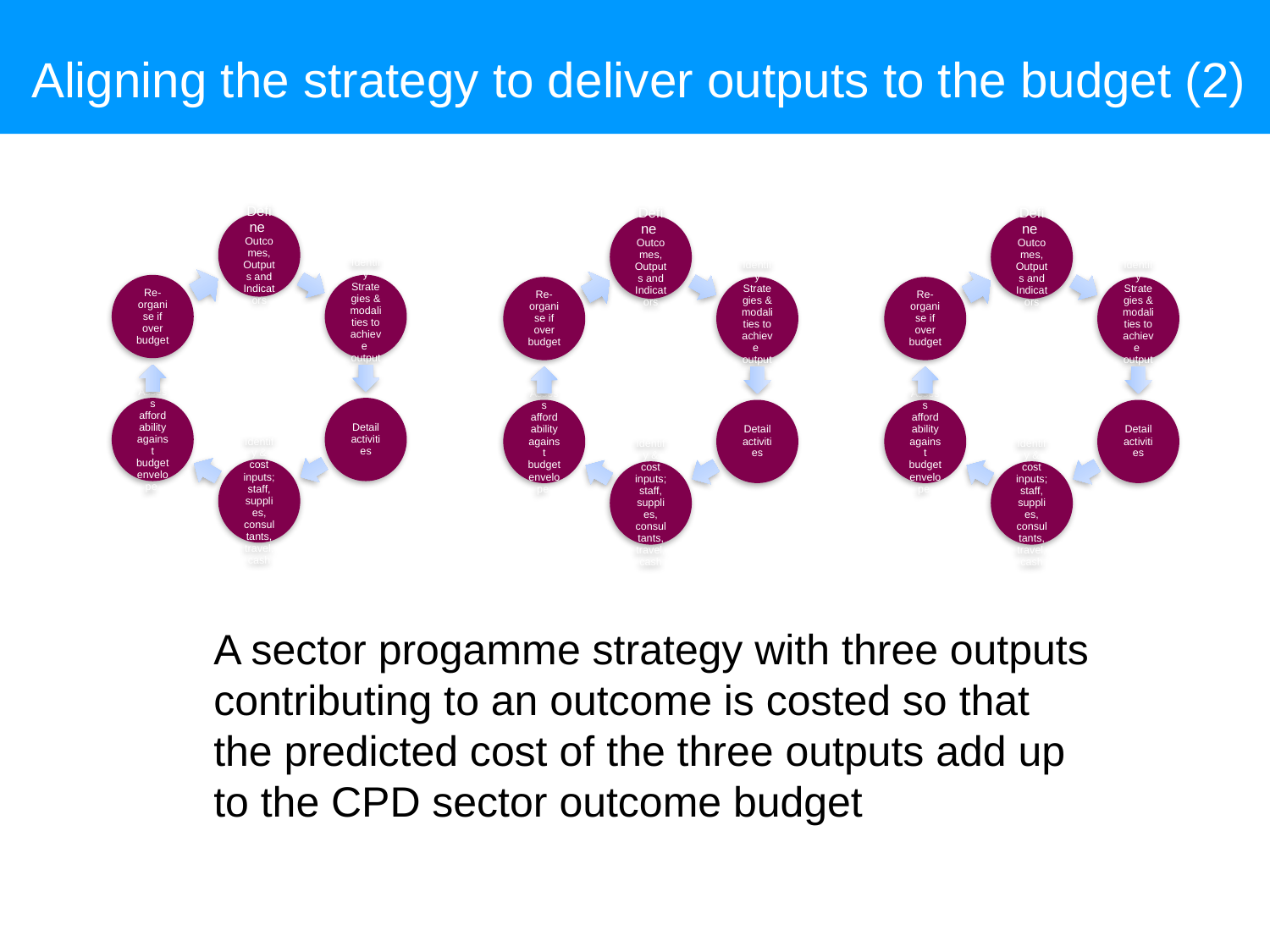

Aligning the strategy to deliver outputs to the budget (2)

Define
Outcomes, Outputs and Indicators
Identify Strategies & modalities to achieve  outputs
Identify & cost inputs; staff, supplies, consultants, travel, cash
Assess affordability against budget envelope
Re-organise if over budget
Detail activities
Define
Outcomes, Outputs and Indicators
Identify Strategies & modalities to achieve  outputs
Identify & cost inputs; staff, supplies, consultants, travel, cash
Assess affordability against budget envelope
Re-organise if over budget
Detail activities
Define
Outcomes, Outputs and Indicators
Identify Strategies & modalities to achieve  outputs
Identify & cost inputs; staff, supplies, consultants, travel, cash
Assess affordability against budget envelope
Re-organise if over budget
Detail activities
A sector progamme strategy with three outputs contributing to an outcome is costed so that the predicted cost of the three outputs add up to the CPD sector outcome budget